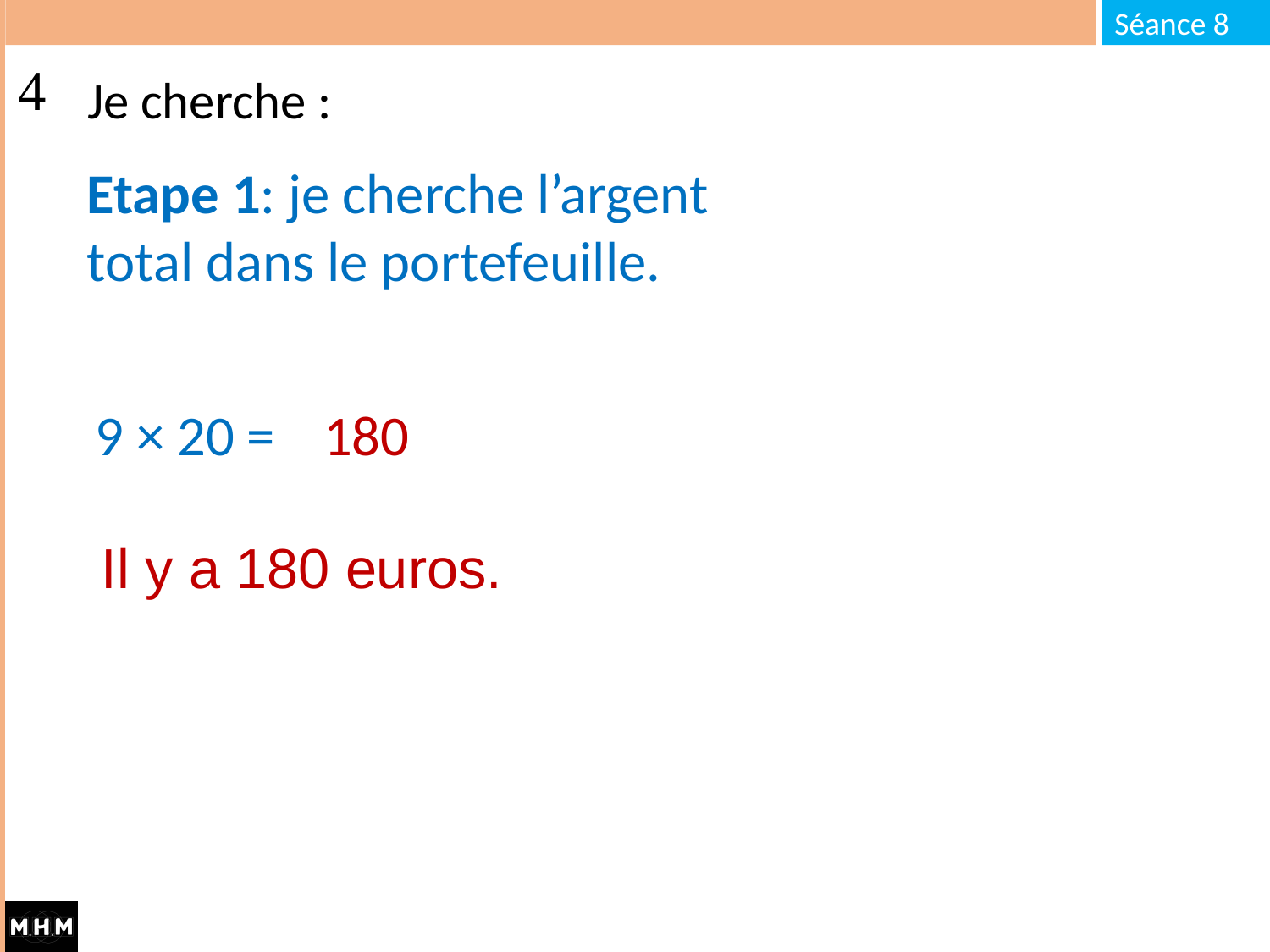

# Je cherche :
Etape 1: je cherche l’argent total dans le portefeuille.
180
9 × 20 =
Il y a 180 euros.